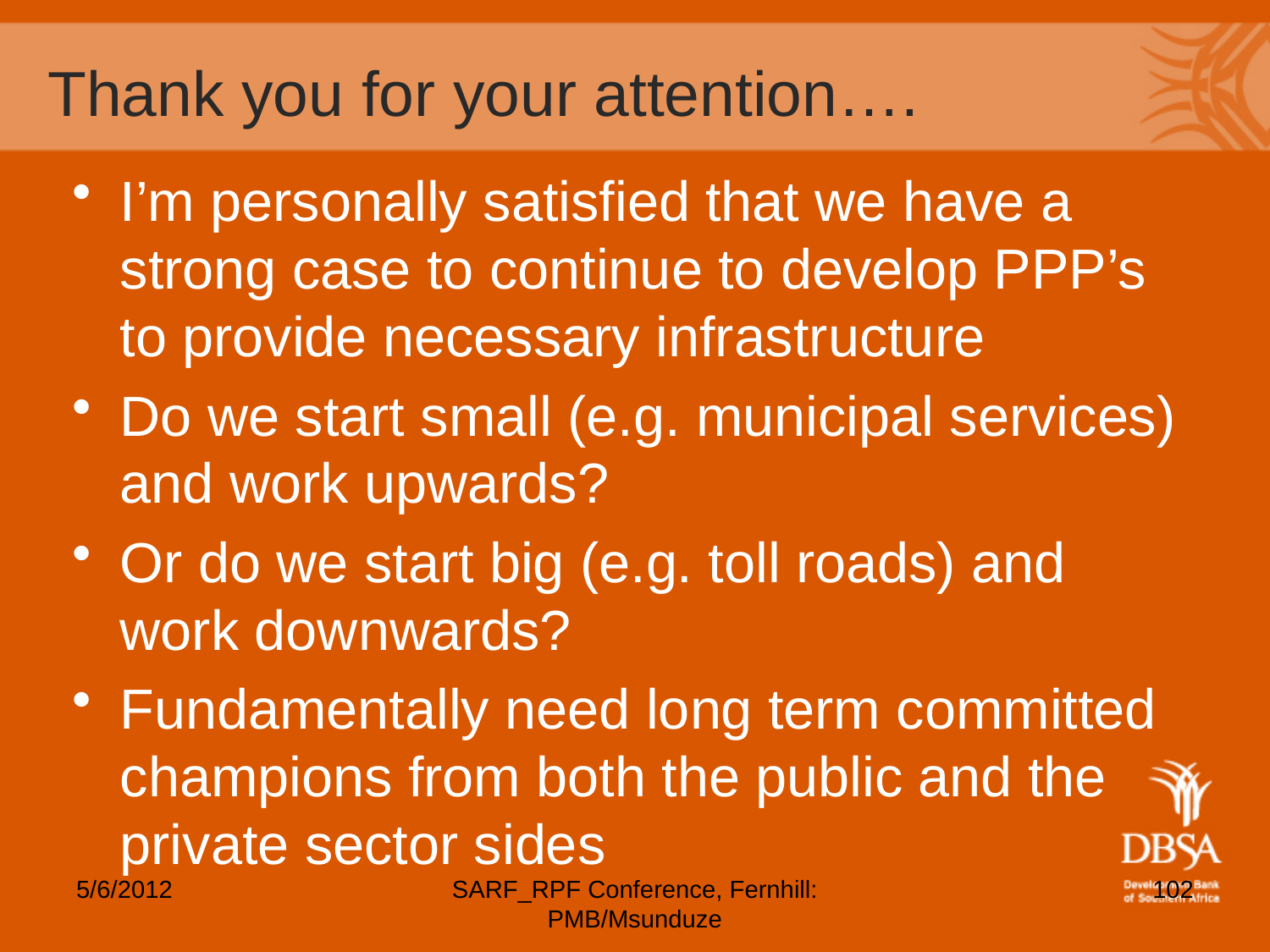

# Thank you for your attention….
I’m personally satisfied that we have a strong case to continue to develop PPP’s to provide necessary infrastructure
Do we start small (e.g. municipal services) and work upwards?
Or do we start big (e.g. toll roads) and work downwards?
Fundamentally need long term committed champions from both the public and the private sector sides
5/6/2012
SARF_RPF Conference, Fernhill: PMB/Msunduze
102